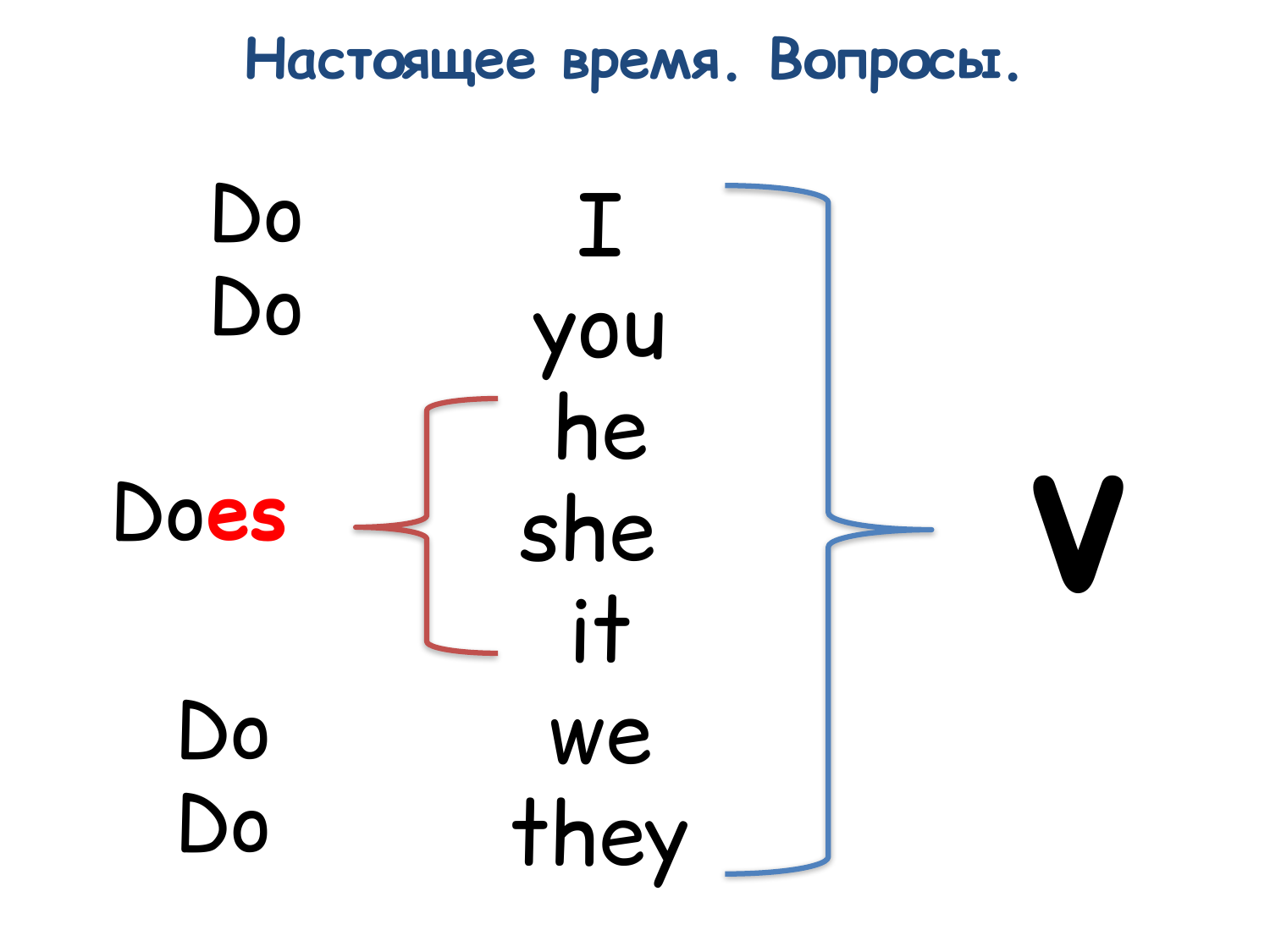

# Настоящее время. Вопросы.
Do
Do
I
you
he
she
it
we
they

V
Does
Do
Do